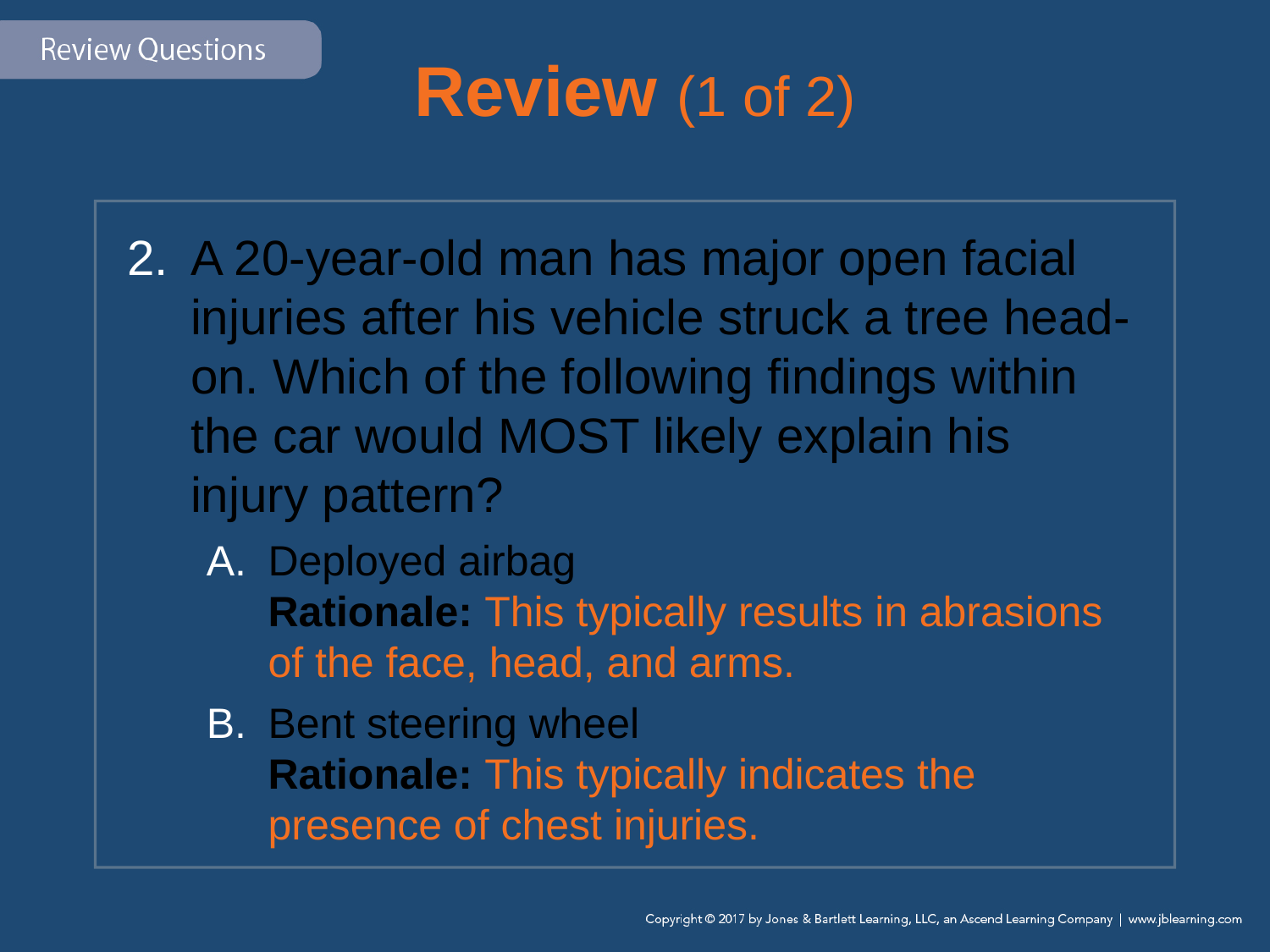

# Review (1 of 2)
A 20-year-old man has major open facial injuries after his vehicle struck a tree head-on. Which of the following findings within the car would MOST likely explain his injury pattern?
Deployed airbag
Rationale: This typically results in abrasions of the face, head, and arms.
Bent steering wheel
Rationale: This typically indicates the presence of chest injuries.